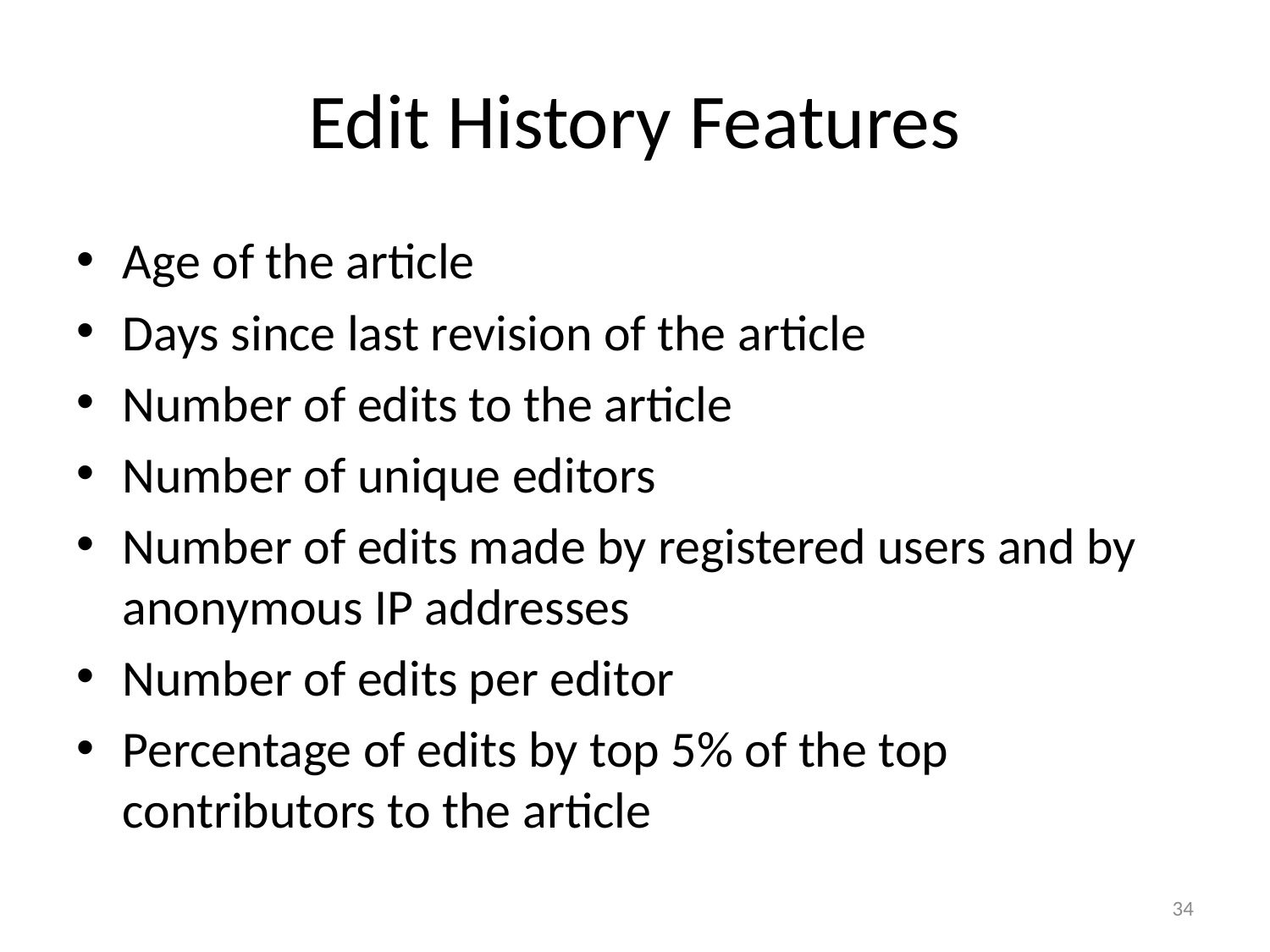

# Edit History Features
Age of the article
Days since last revision of the article
Number of edits to the article
Number of unique editors
Number of edits made by registered users and by anonymous IP addresses
Number of edits per editor
Percentage of edits by top 5% of the top contributors to the article
34